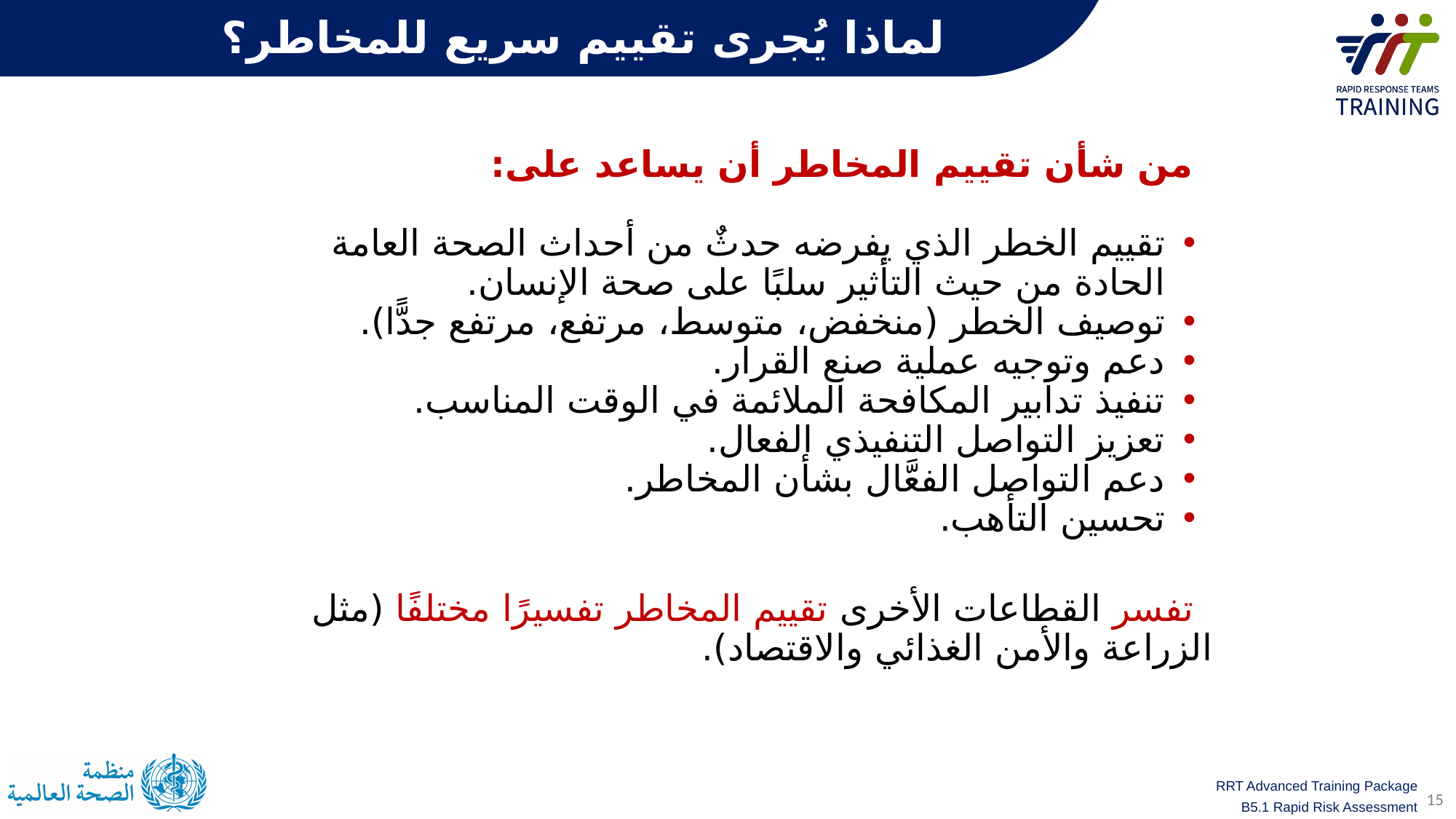

لماذا يُجرى تقييم سريع للمخاطر؟
من شأن تقييم المخاطر أن يساعد على:

تقييم الخطر الذي يفرضه حدثٌ من أحداث الصحة العامة الحادة من حيث التأثير سلبًا على صحة الإنسان.
توصيف الخطر (منخفض، متوسط، مرتفع، مرتفع جدًّا).
دعم وتوجيه عملية صنع القرار.
تنفيذ تدابير المكافحة الملائمة في الوقت المناسب.
تعزيز التواصل التنفيذي الفعال.
دعم التواصل الفعَّال بشأن المخاطر.
تحسين التأهب.

تفسر القطاعات الأخرى تقييم المخاطر تفسيرًا مختلفًا (مثل الزراعة والأمن الغذائي والاقتصاد).